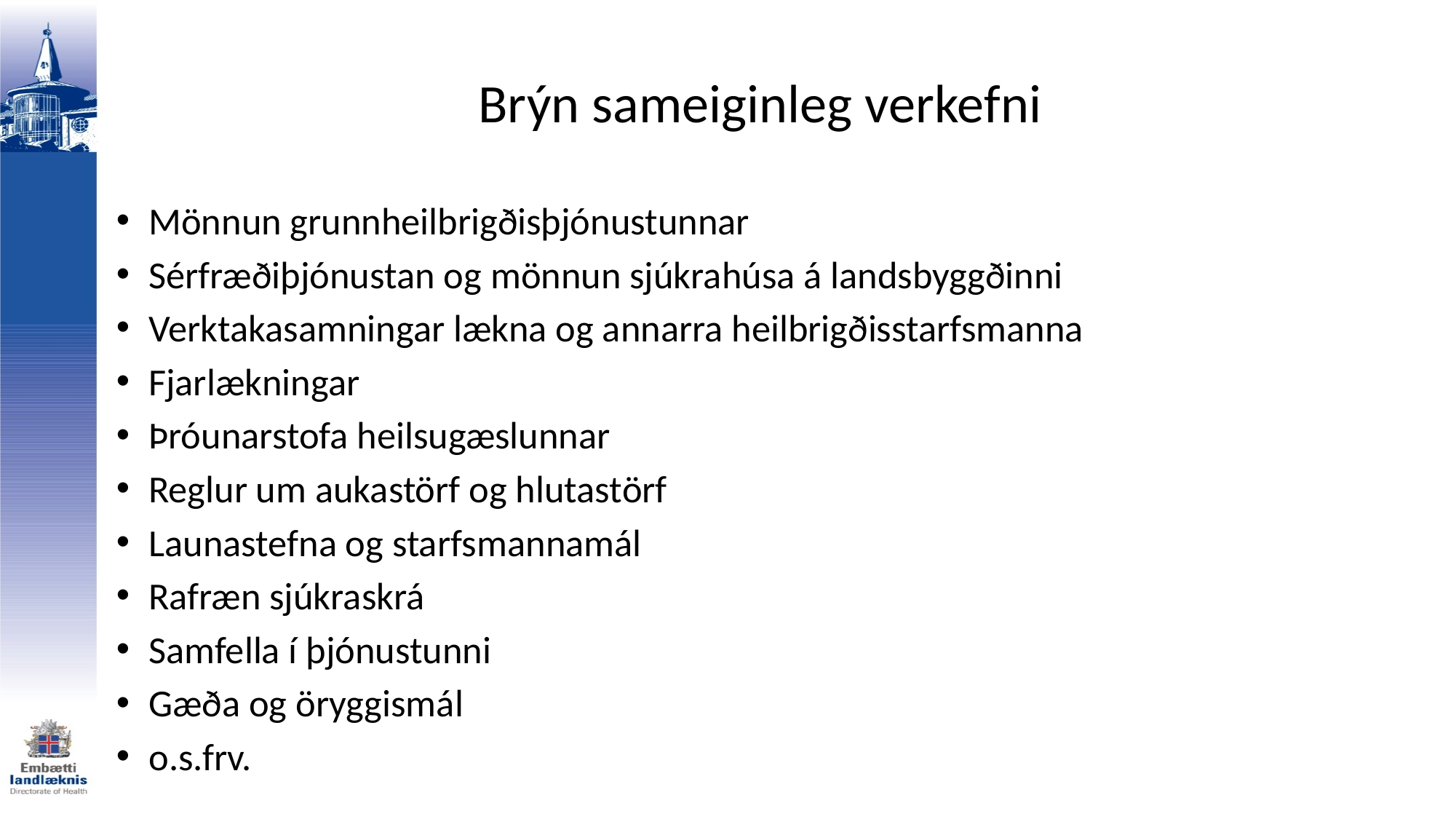

# Brýn sameiginleg verkefni
Mönnun grunnheilbrigðisþjónustunnar
Sérfræðiþjónustan og mönnun sjúkrahúsa á landsbyggðinni
Verktakasamningar lækna og annarra heilbrigðisstarfsmanna
Fjarlækningar
Þróunarstofa heilsugæslunnar
Reglur um aukastörf og hlutastörf
Launastefna og starfsmannamál
Rafræn sjúkraskrá
Samfella í þjónustunni
Gæða og öryggismál
o.s.frv.